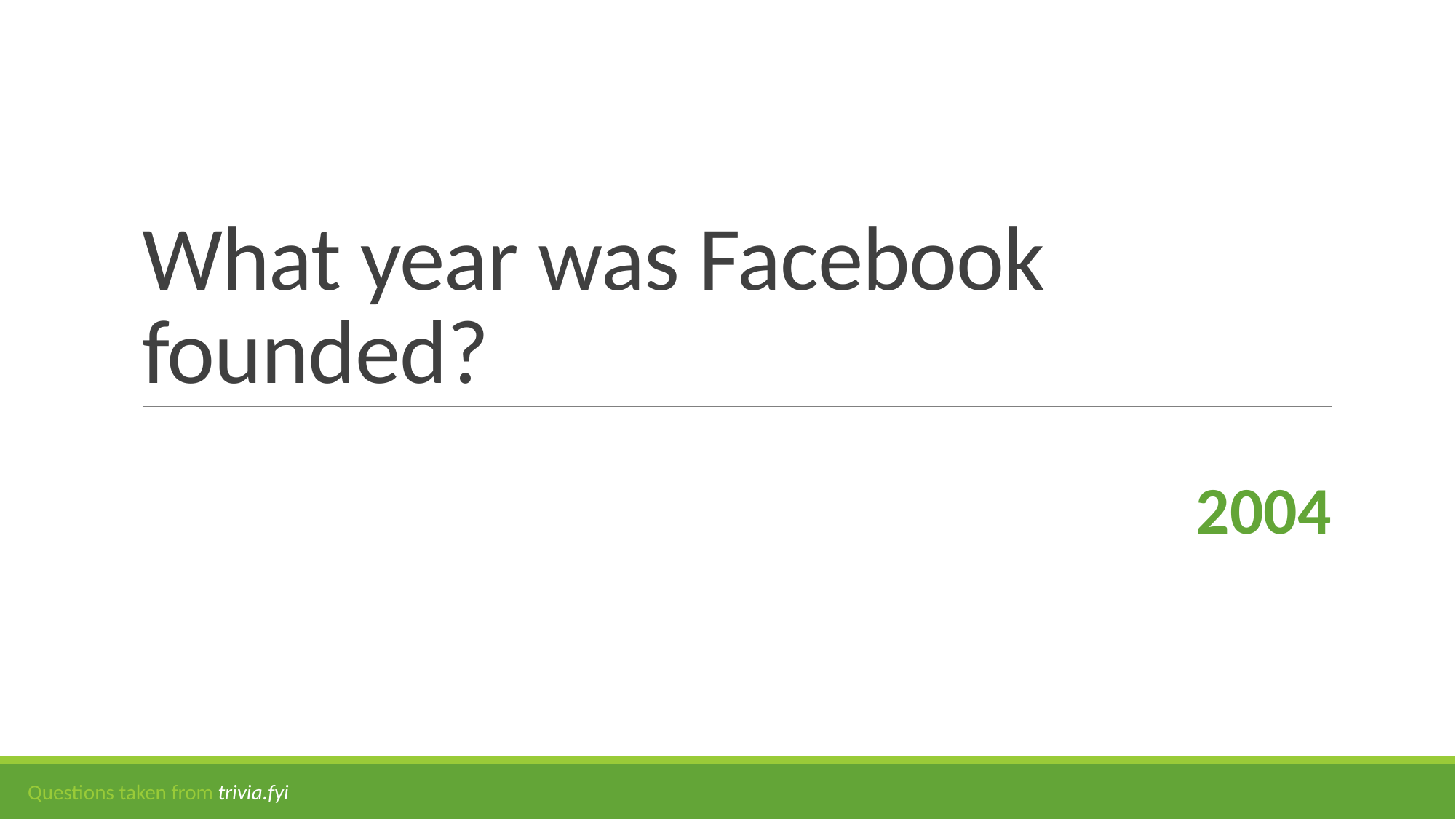

# What year was Facebook founded?
2004